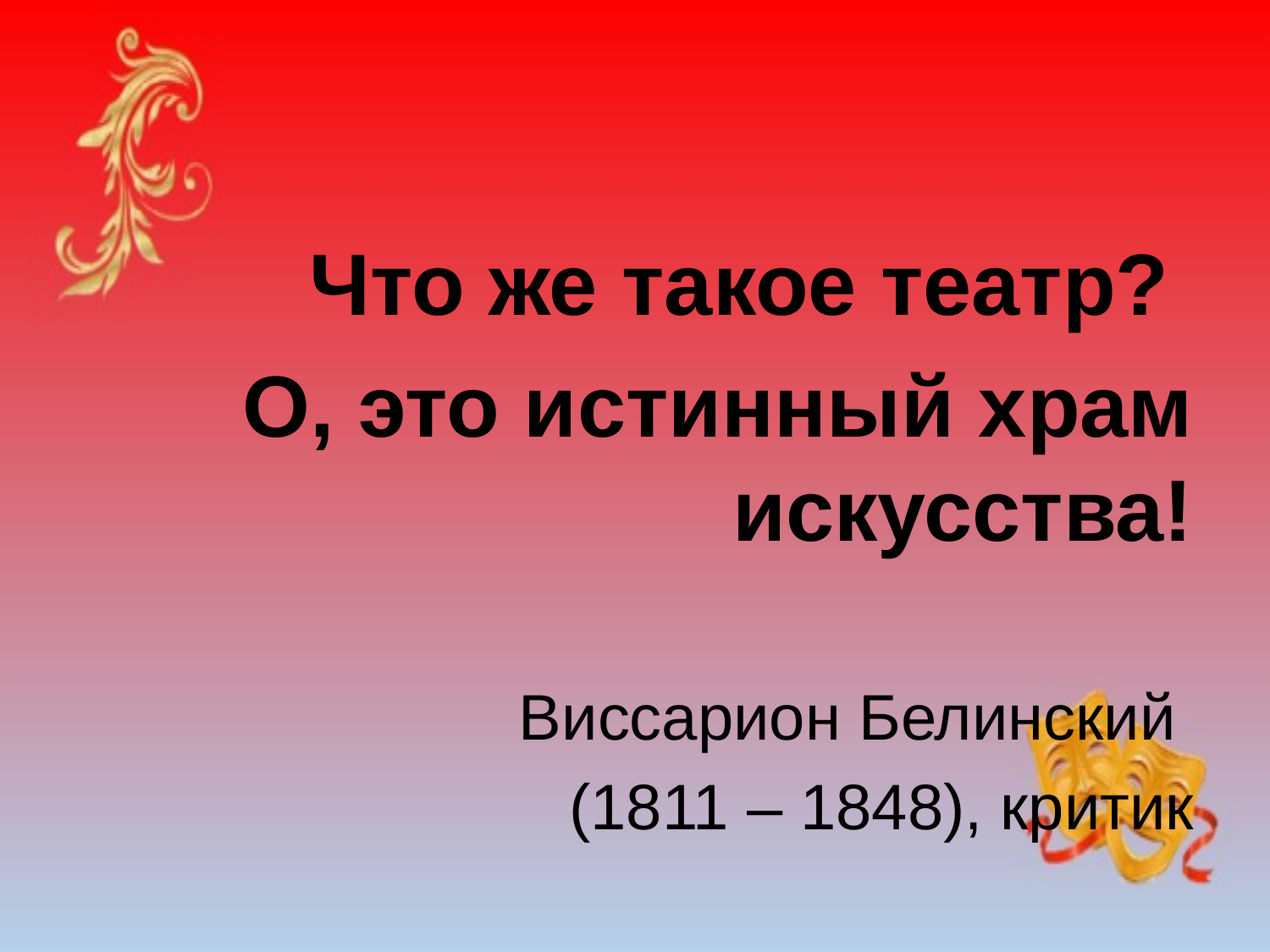

#
Что же такое театр?
О, это истинный храм искусства!
Виссарион Белинский
(1811 – 1848), критик